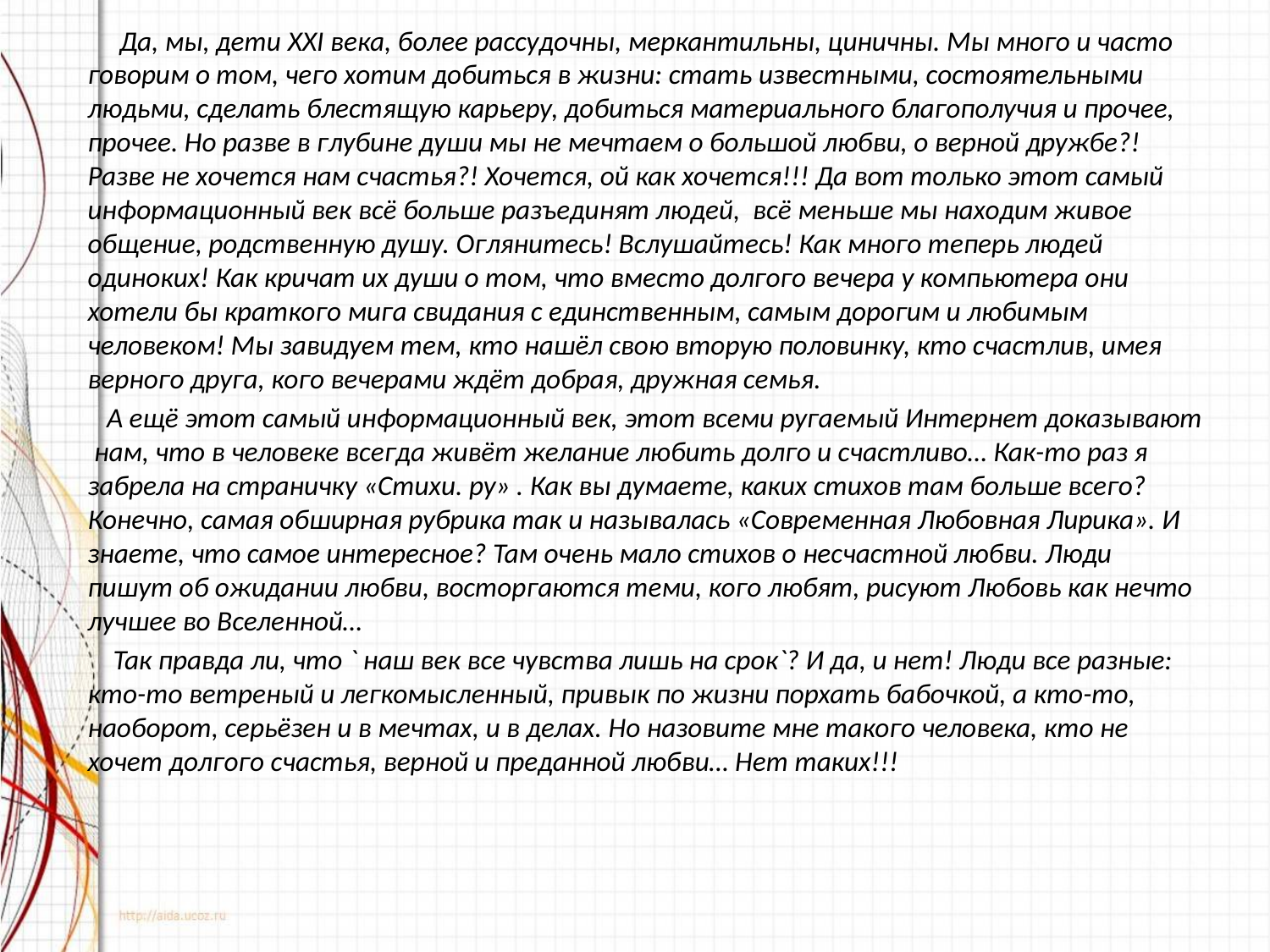

Да, мы, дети XXI века, более рассудочны, меркантильны, циничны. Мы много и часто говорим о том, чего хотим добиться в жизни: стать известными, состоятельными людьми, сделать блестящую карьеру, добиться материального благополучия и прочее, прочее. Но разве в глубине души мы не мечтаем о большой любви, о верной дружбе?! Разве не хочется нам счастья?! Хочется, ой как хочется!!! Да вот только этот самый информационный век всё больше разъединят людей,  всё меньше мы находим живое общение, родственную душу. Оглянитесь! Вслушайтесь! Как много теперь людей одиноких! Как кричат их души о том, что вместо долгого вечера у компьютера они хотели бы краткого мига свидания с единственным, самым дорогим и любимым человеком! Мы завидуем тем, кто нашёл свою вторую половинку, кто счастлив, имея верного друга, кого вечерами ждёт добрая, дружная семья.
   А ещё этот самый информационный век, этот всеми ругаемый Интернет доказывают  нам, что в человеке всегда живёт желание любить долго и счастливо… Как-то раз я забрела на страничку «Стихи. ру» . Как вы думаете, каких стихов там больше всего? Конечно, самая обширная рубрика так и называлась «Современная Любовная Лирика». И знаете, что самое интересное? Там очень мало стихов о несчастной любви. Люди пишут об ожидании любви, восторгаются теми, кого любят, рисуют Любовь как нечто лучшее во Вселенной…
    Так правда ли, что ` наш век все чувства лишь на срок`? И да, и нет! Люди все разные: кто-то ветреный и легкомысленный, привык по жизни порхать бабочкой, а кто-то, наоборот, серьёзен и в мечтах, и в делах. Но назовите мне такого человека, кто не хочет долгого счастья, верной и преданной любви… Нет таких!!!